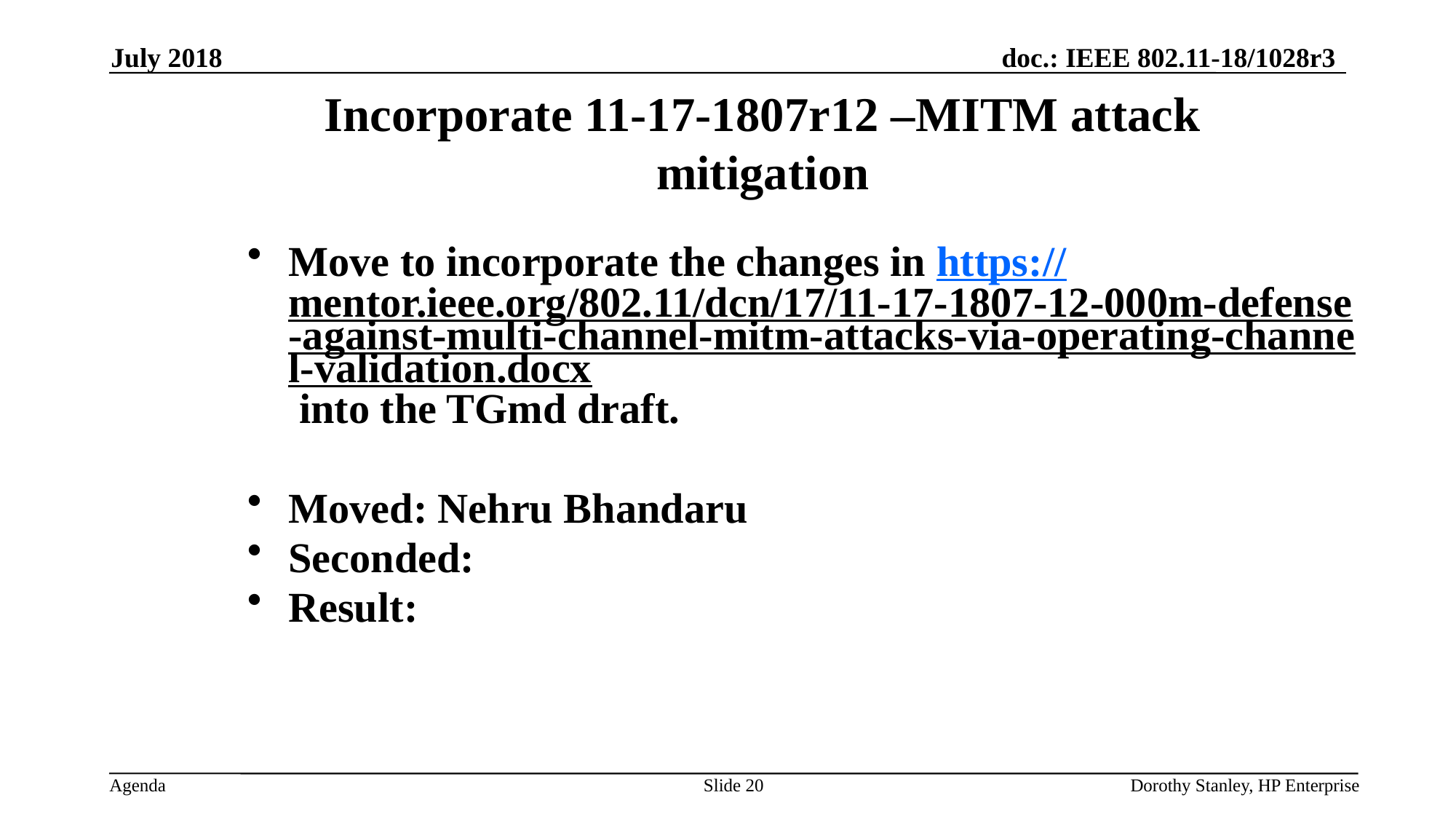

July 2018
Incorporate 11-17-1807r12 –MITM attack mitigation
Move to incorporate the changes in https://mentor.ieee.org/802.11/dcn/17/11-17-1807-12-000m-defense-against-multi-channel-mitm-attacks-via-operating-channel-validation.docx into the TGmd draft.
Moved: Nehru Bhandaru
Seconded:
Result:

Slide 20
Dorothy Stanley, HP Enterprise